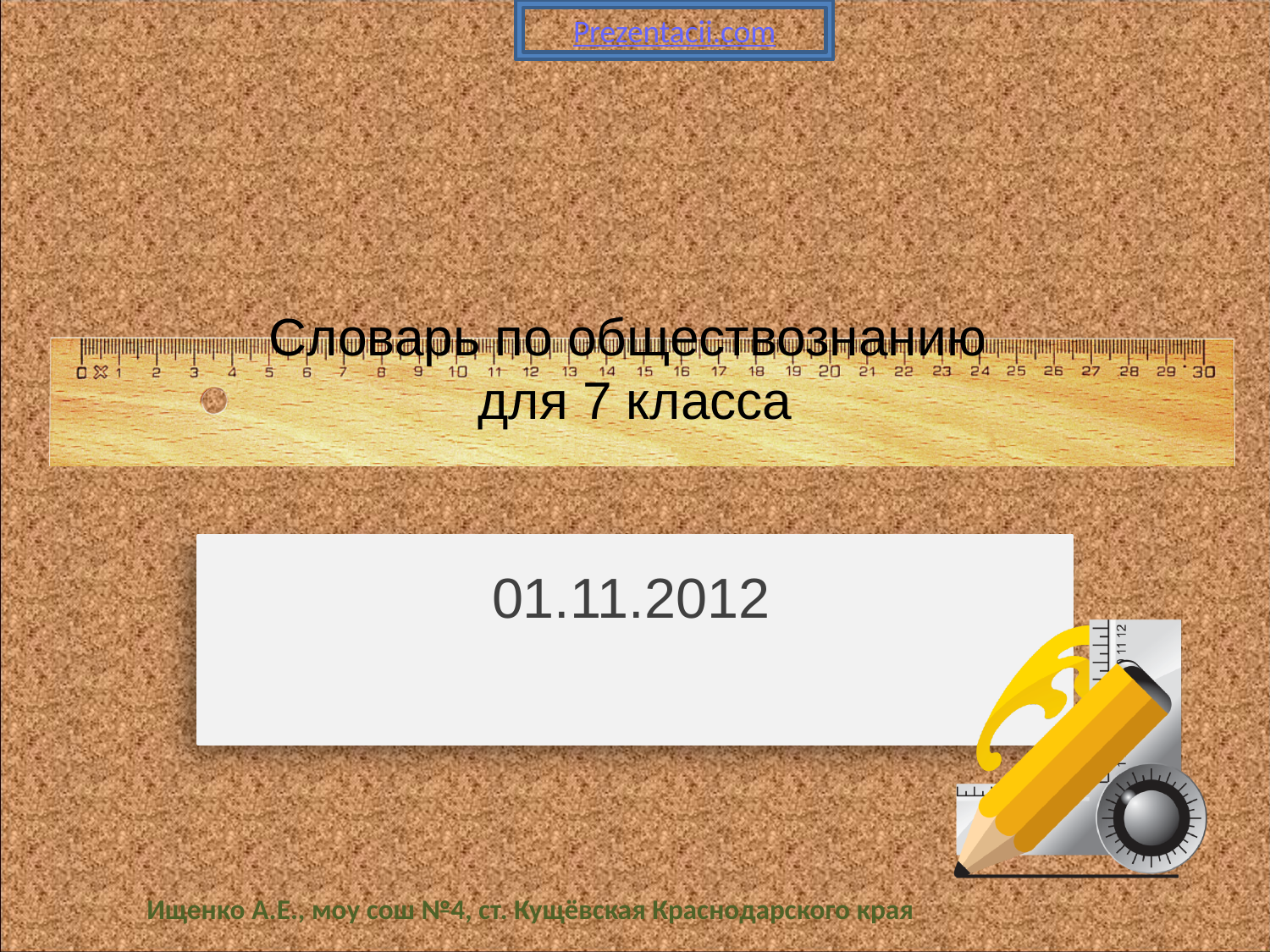

Prezentacii.com
# Словарь по обществознанию для 7 класса
01.11.2012
Ищенко А.Е., моу сош №4, ст. Кущёвская Краснодарского края